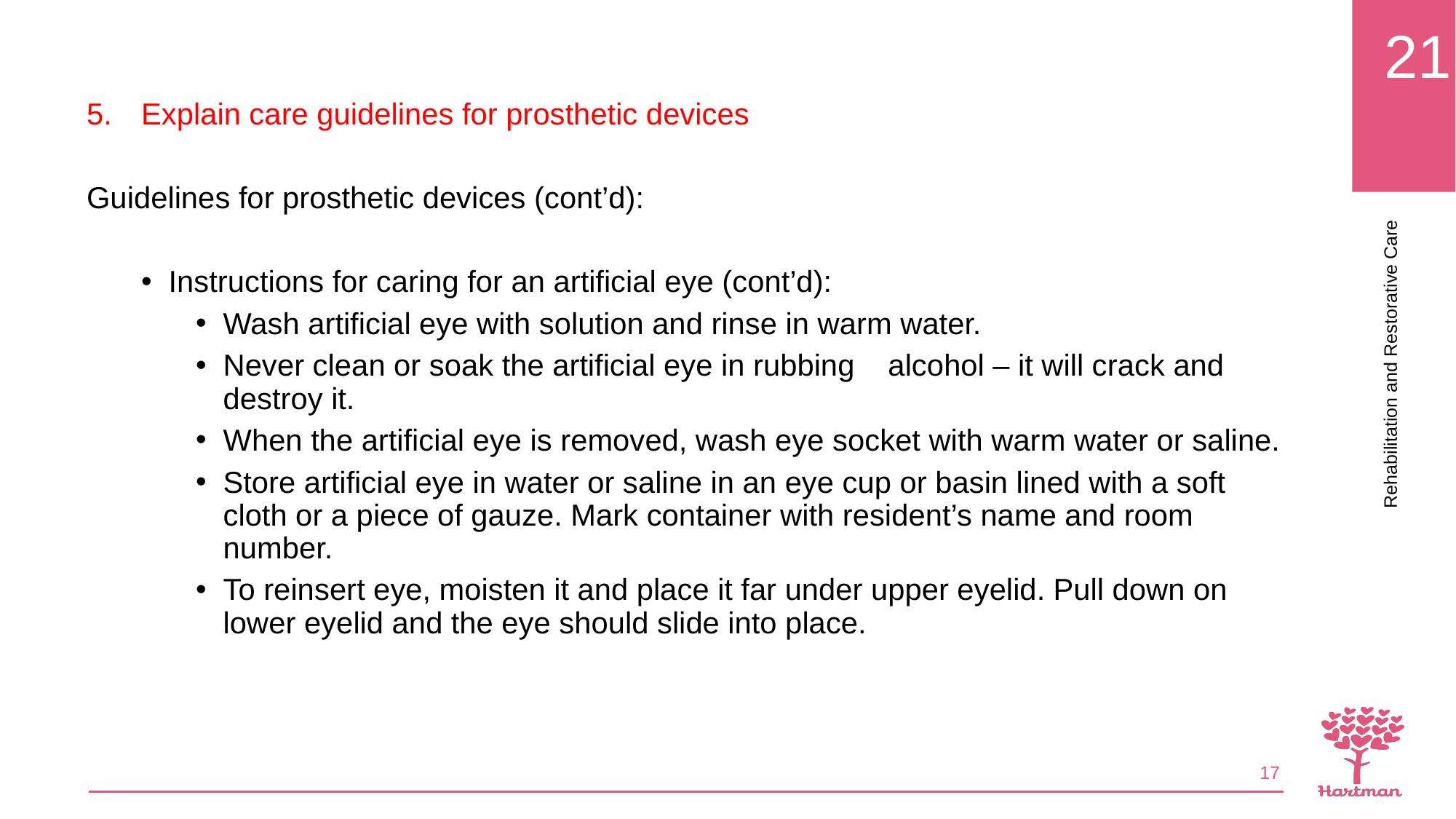

Explain care guidelines for prosthetic devices

Guidelines for prosthetic devices (cont’d):

Instructions for caring for an artificial eye (cont’d):
Wash artificial eye with solution and rinse in warm water.
Never clean or soak the artificial eye in rubbing    alcohol – it will crack and destroy it.
When the artificial eye is removed, wash eye socket with warm water or saline.
Store artificial eye in water or saline in an eye cup or basin lined with a soft cloth or a piece of gauze. Mark container with resident’s name and room number.
To reinsert eye, moisten it and place it far under upper eyelid. Pull down on lower eyelid and the eye should slide into place.

17